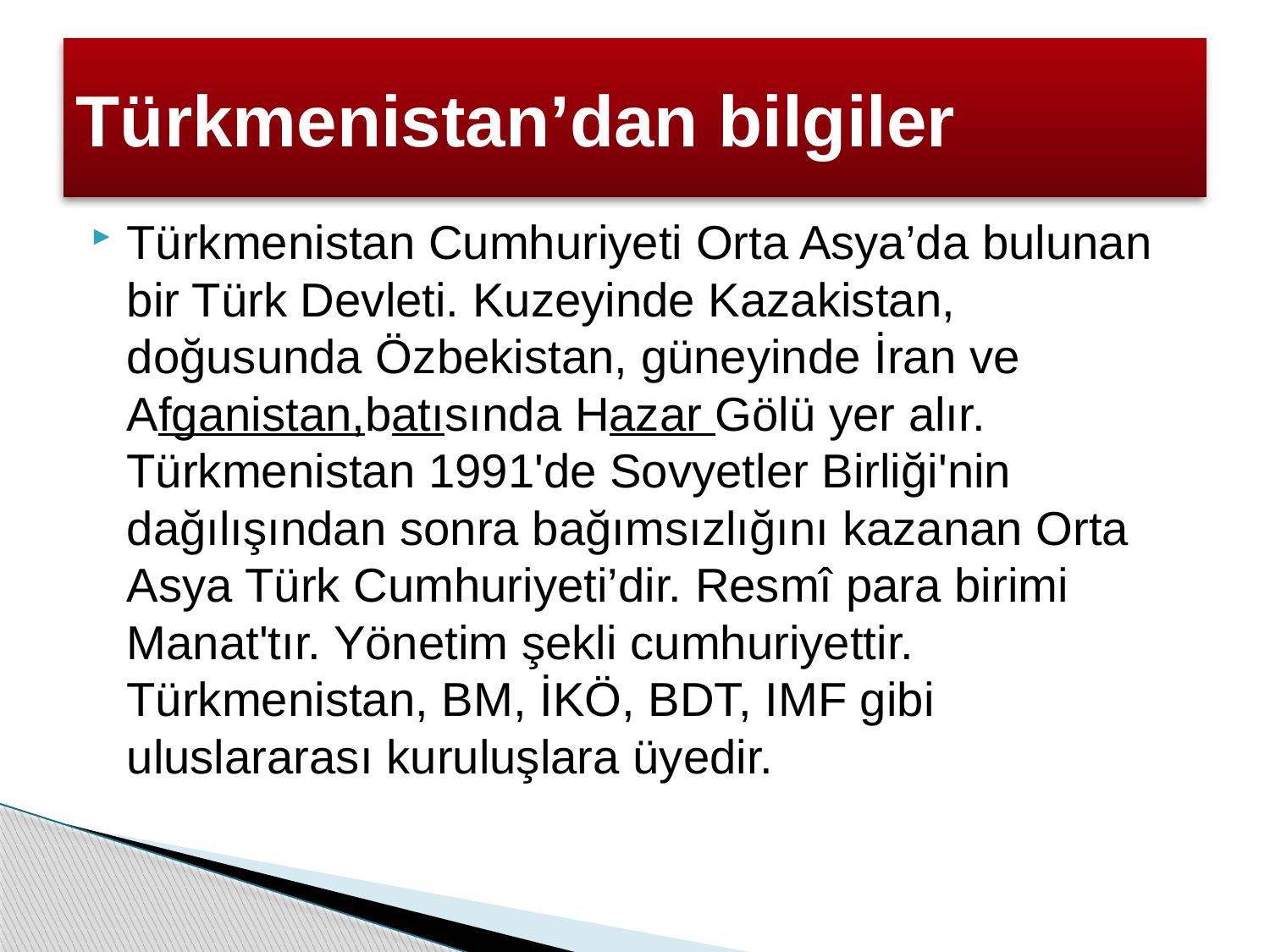

# Türkmenistan’dan bilgiler
Türkmenistan Cumhuriyeti Orta Asya’da bulunan bir Türk Devleti. Kuzeyinde Kazakistan, doğusunda Özbekistan, güneyinde İran ve Afganistan,batısında Hazar Gölü yer alır. Türkmenistan 1991'de Sovyetler Birliği'nin dağılışından sonra bağımsızlığını kazanan Orta Asya Türk Cumhuriyeti’dir. Resmî para birimi Manat'tır. Yönetim şekli cumhuriyettir. Türkmenistan, BM, İKÖ, BDT, IMF gibi uluslararası kuruluşlara üyedir.